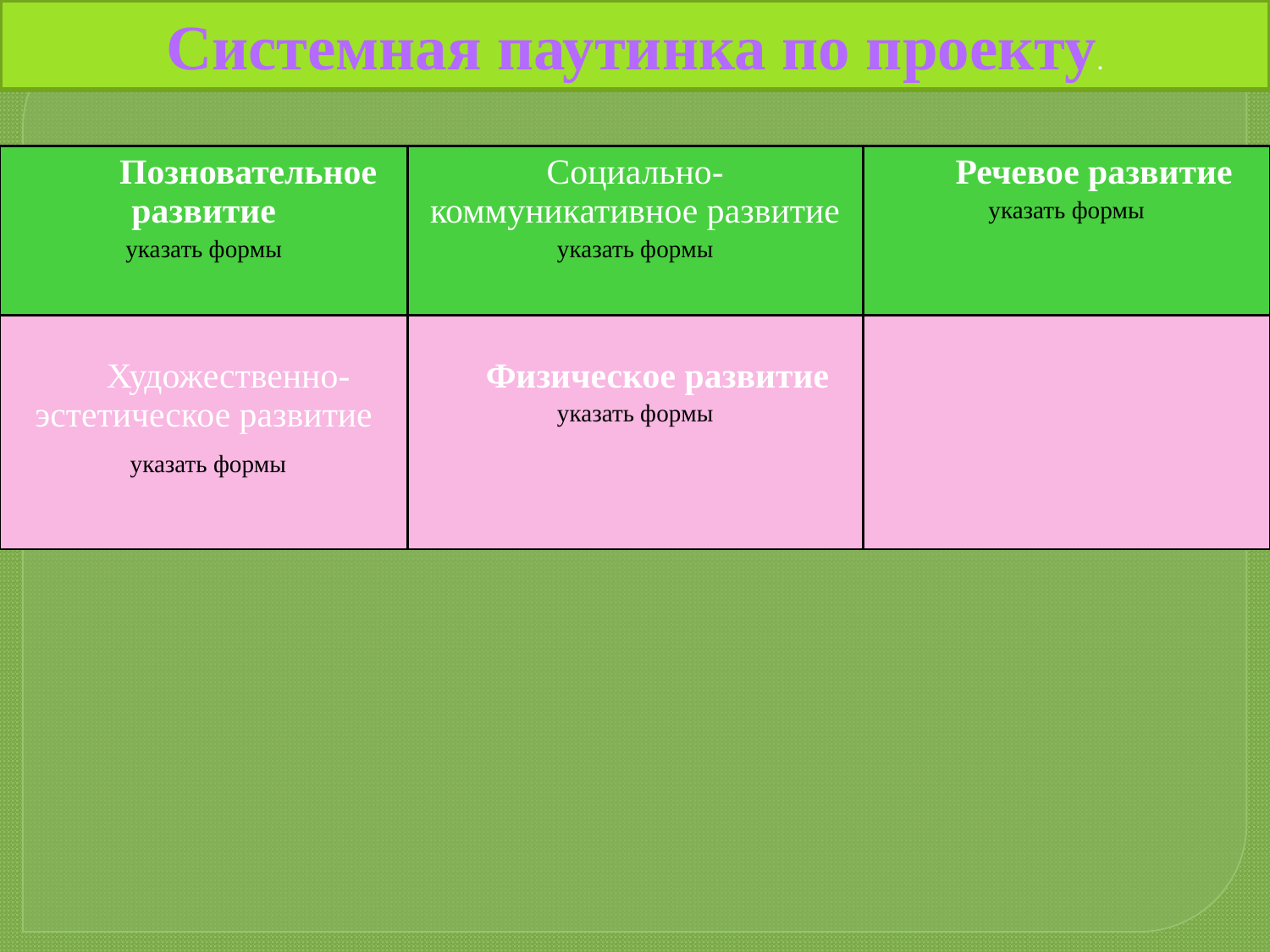

Системная паутинка по проекту.
| Позновательное развитие указать формы | Социально-коммуникативное развитие указать формы | Речевое развитие указать формы |
| --- | --- | --- |
| Художественно-эстетическое развитие указать формы | Физическое развитие указать формы |  |